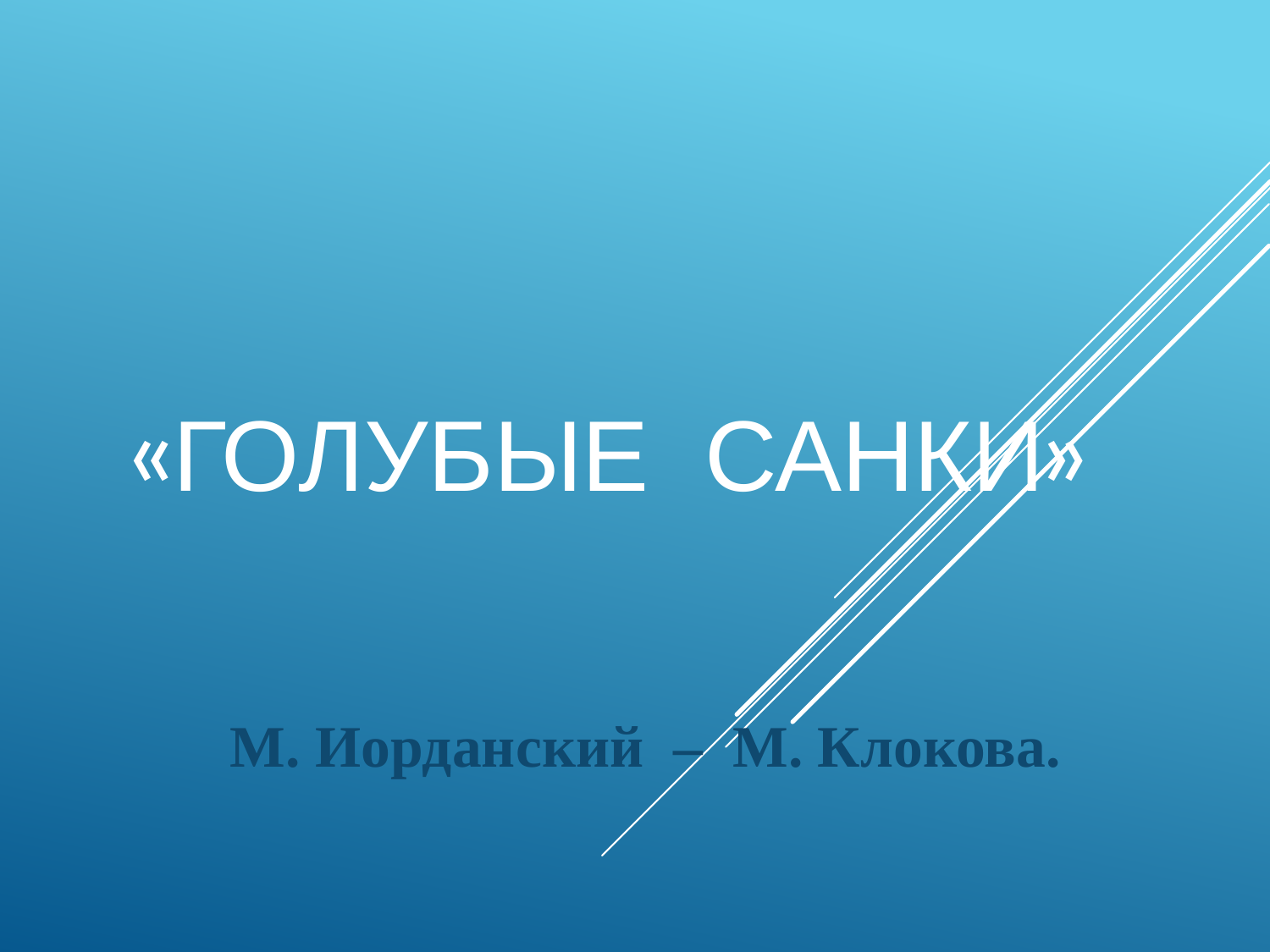

# «Голубые  санки»
М. Иорданский  –  М. Клокова.